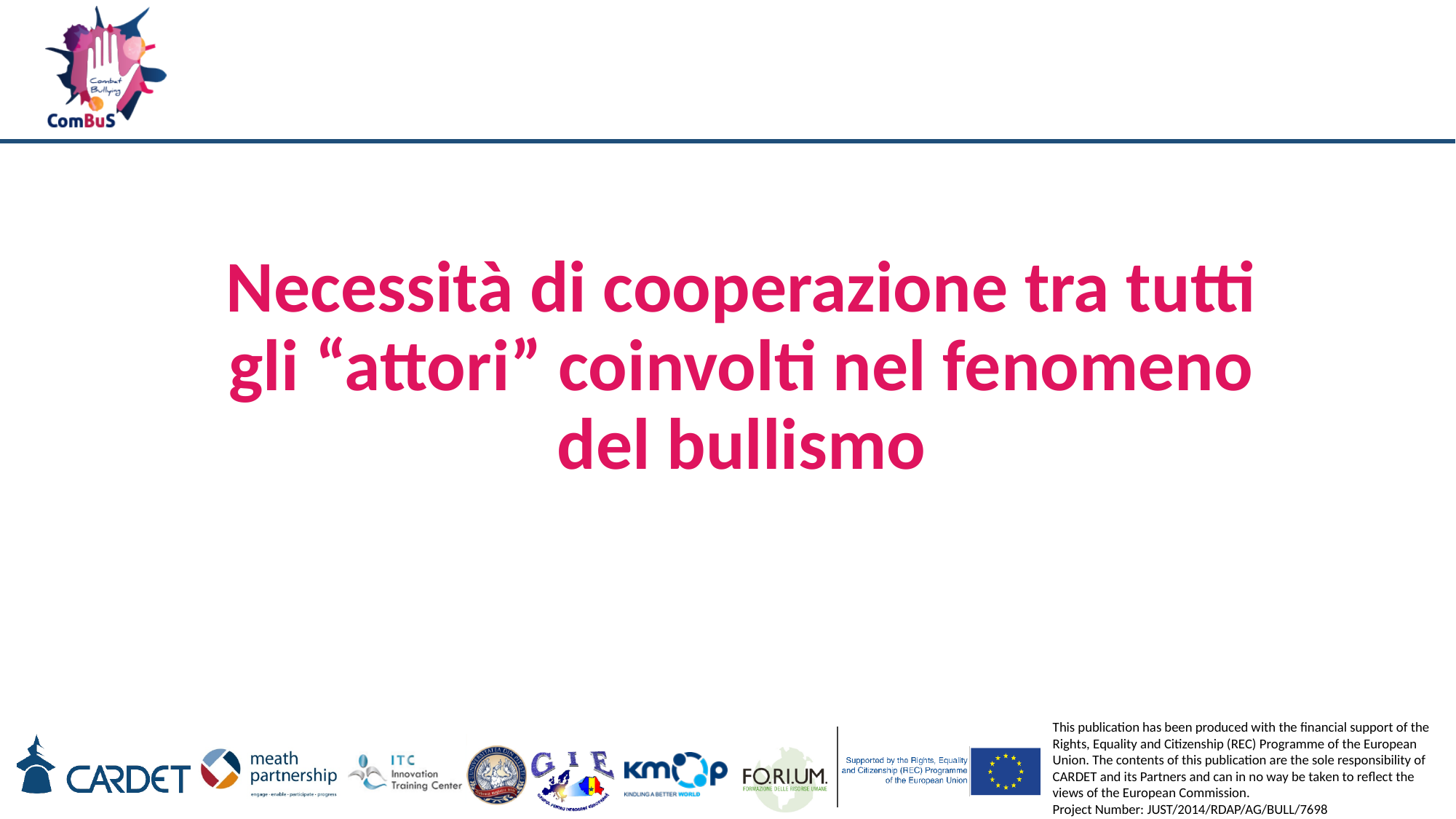

# Necessità di cooperazione tra tutti gli “attori” coinvolti nel fenomeno del bullismo